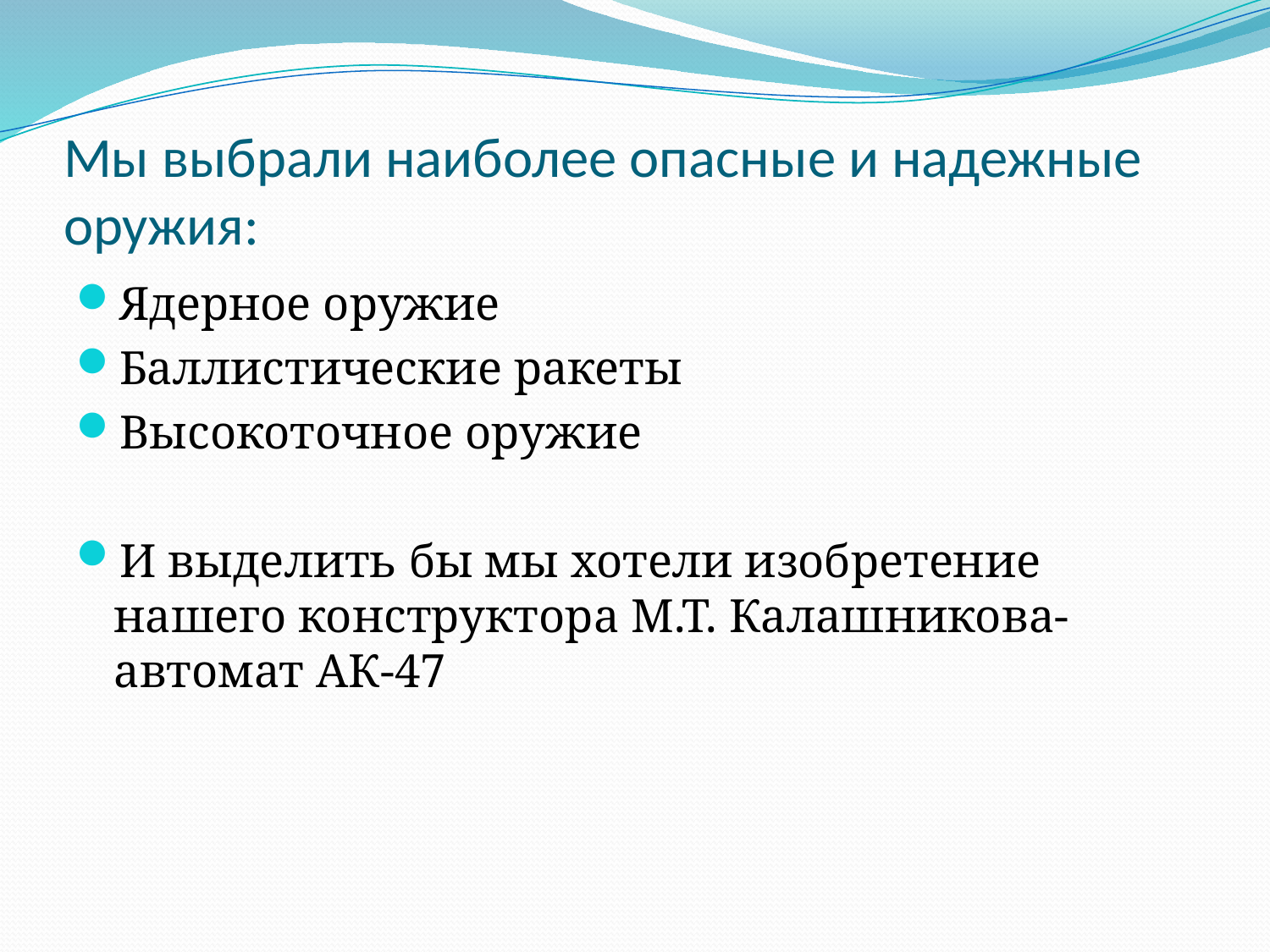

# Мы выбрали наиболее опасные и надежные оружия:
Ядерное оружие
Баллистические ракеты
Высокоточное оружие

И выделить бы мы хотели изобретение  нашего конструктора М.Т. Калашникова-автомат АК-47